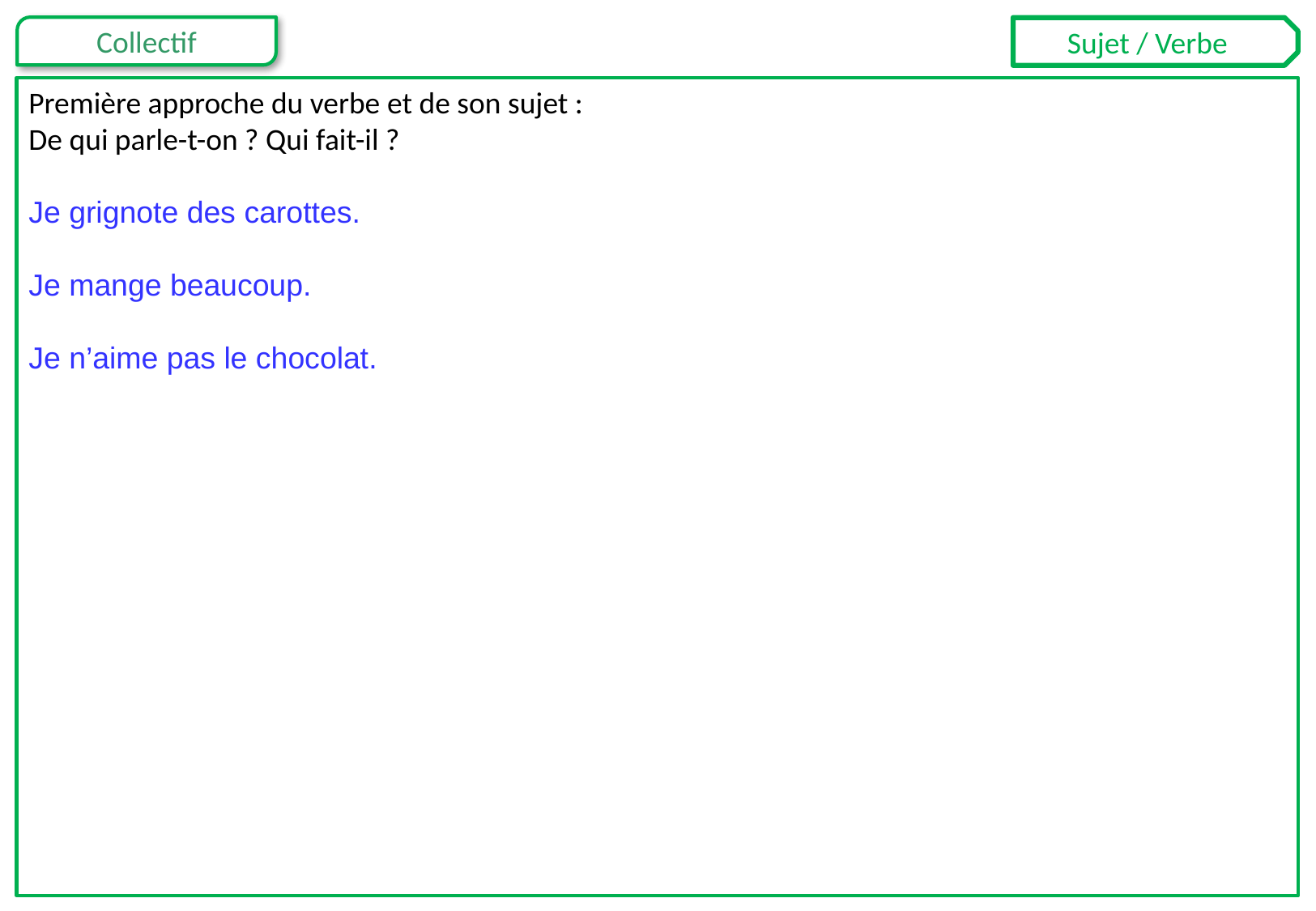

Sujet / Verbe
Première approche du verbe et de son sujet :
De qui parle-t-on ? Qui fait-il ?

Je grignote des carottes.

Je mange beaucoup.

Je n’aime pas le chocolat.